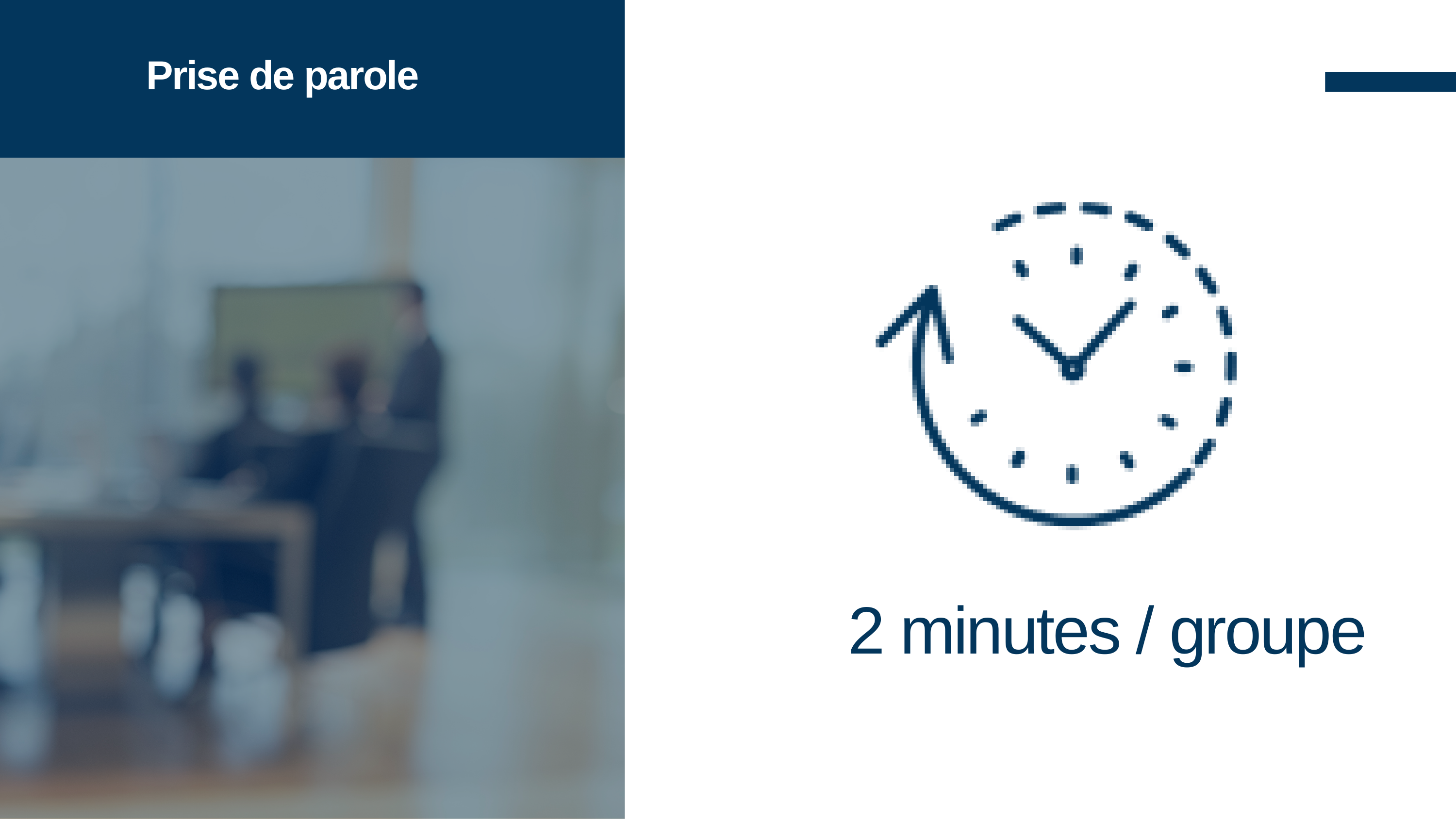

Prise de parole

Recruter plus de médecins.
Notre premier objectif clé.

2 minutes / groupe